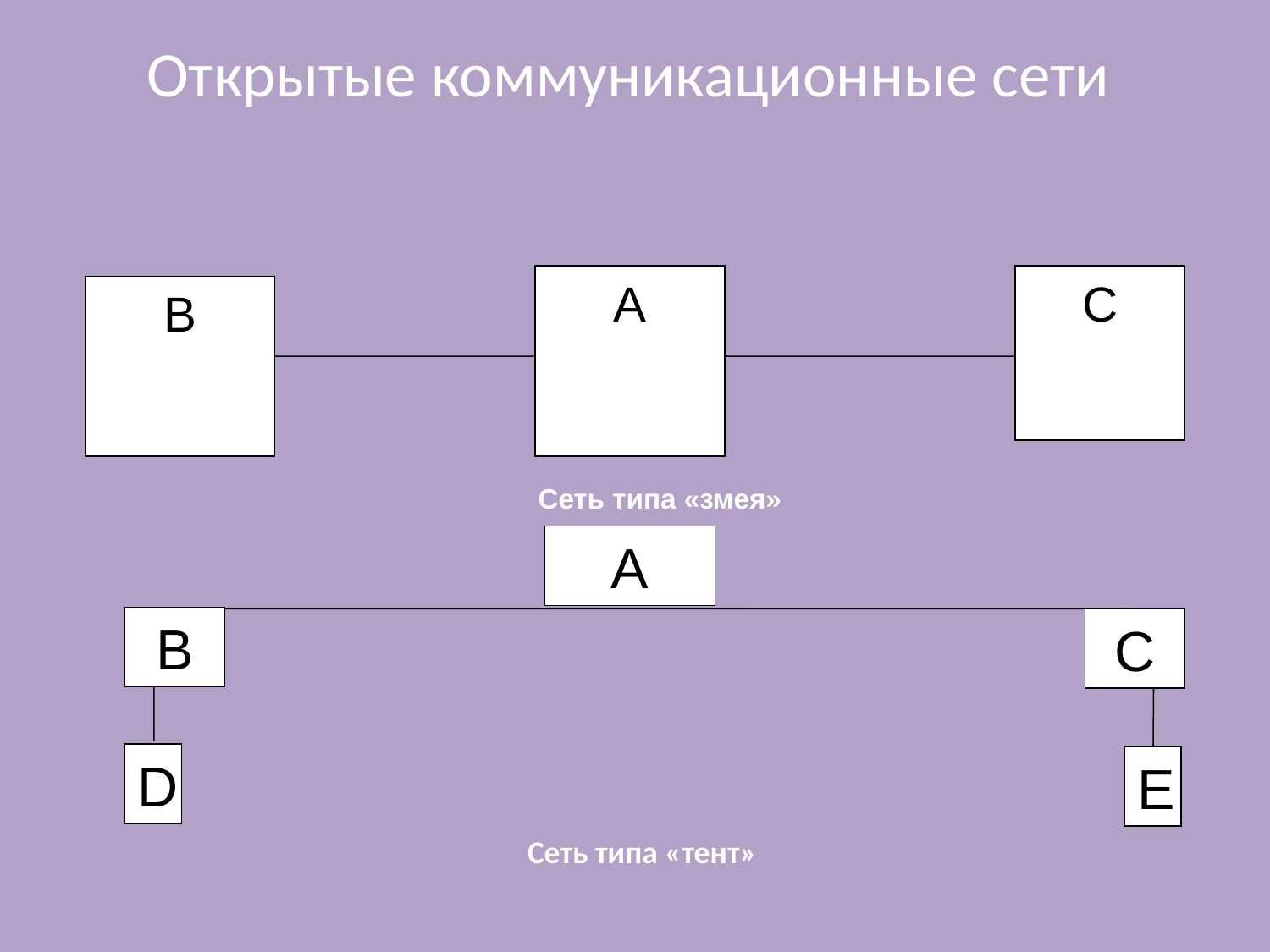

Открытые коммуникационные сети

А
С
В

Сеть типа «змея»
A
В

C

D
E
Сеть типа «тент»